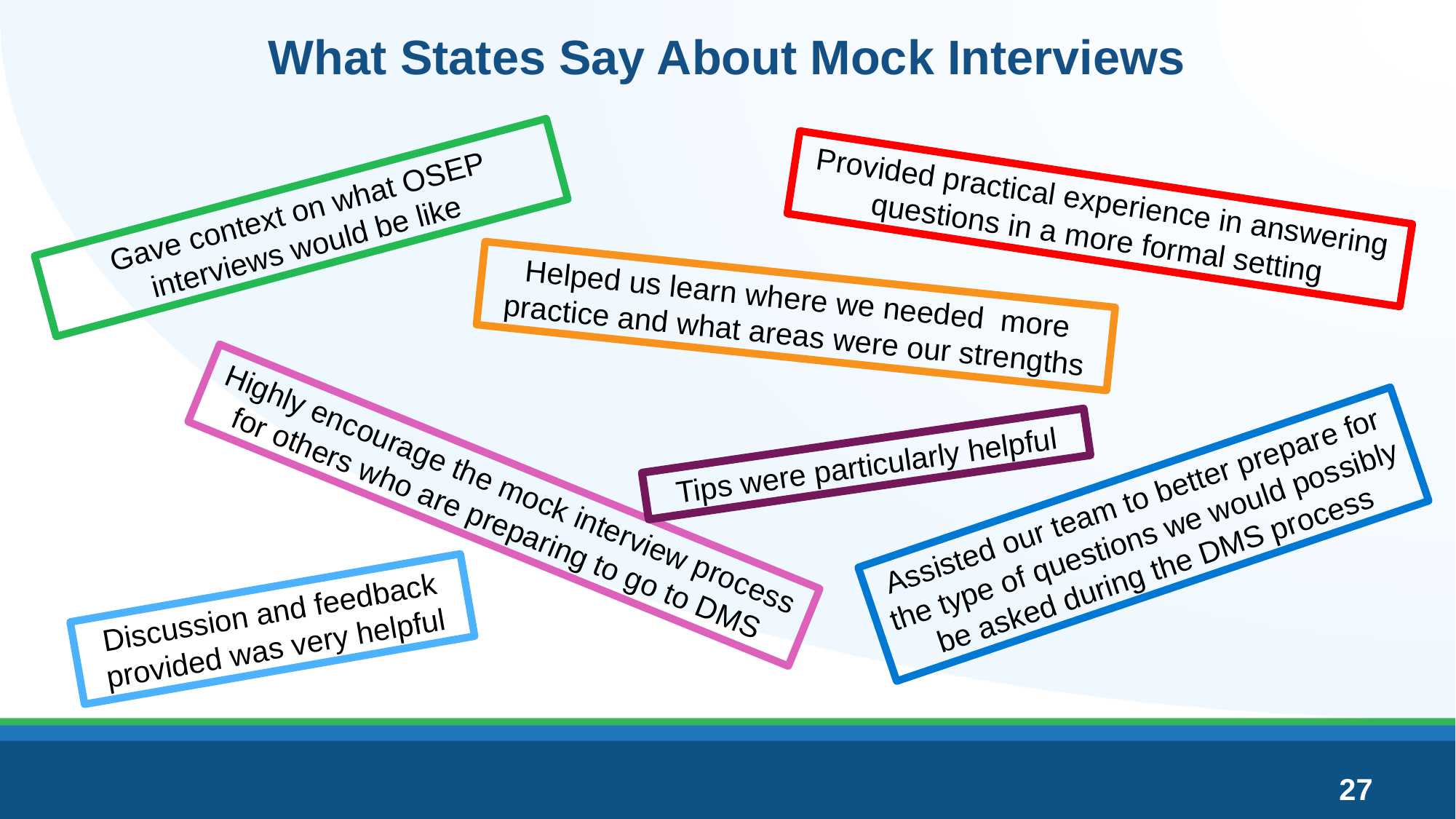

# What States Say About Mock Interviews
Provided practical experience in answering questions in a more formal setting
Gave context on what OSEP interviews would be like
Helped us learn where we needed  more practice and what areas were our strengths
Tips were particularly helpful
Highly encourage the mock interview process for others who are preparing to go to DMS
Assisted our team to better prepare for the type of questions we would possibly be asked during the DMS process
Discussion and feedback provided was very helpful
27